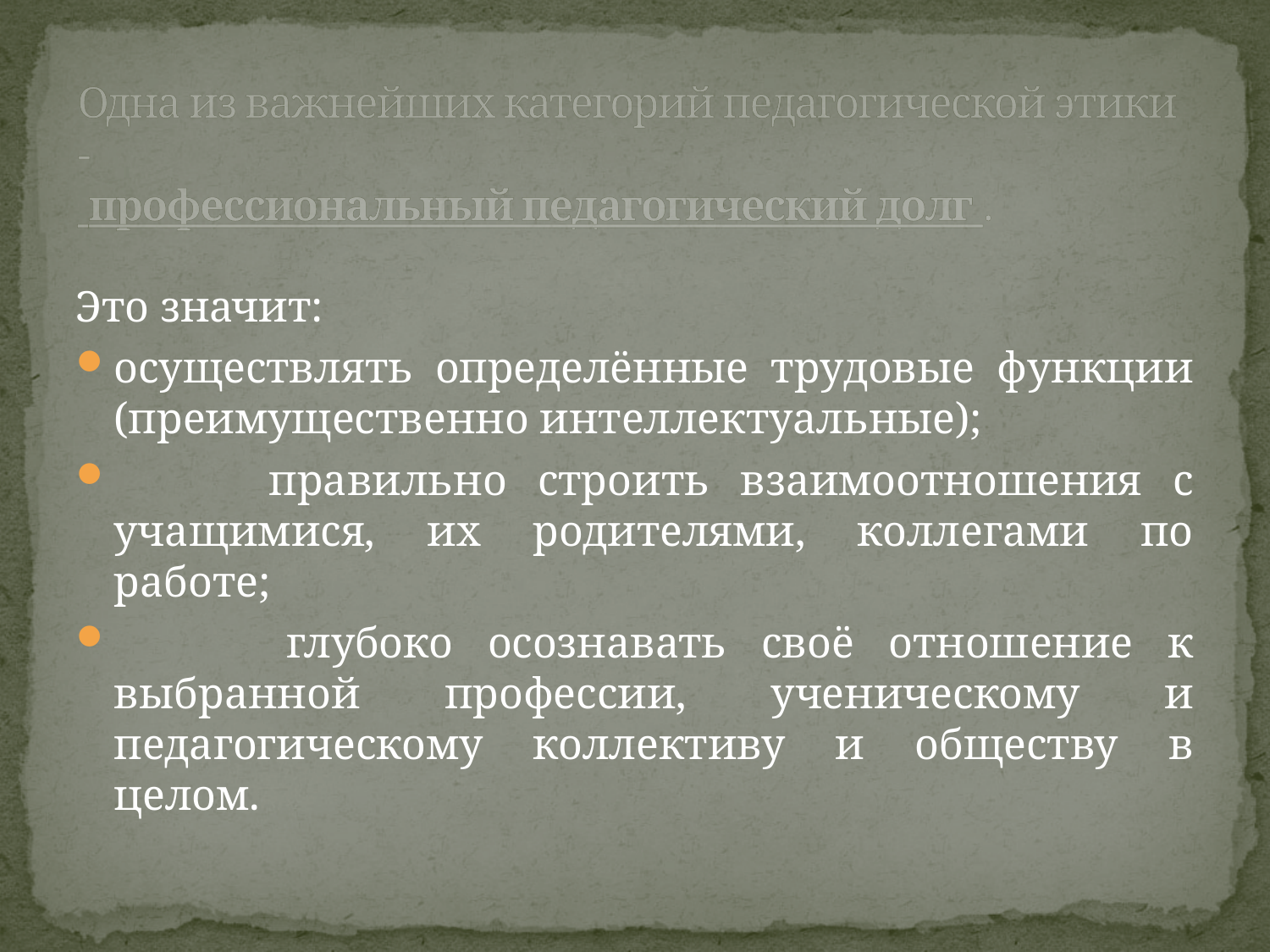

# Одна из важнейших категорий педагогической этики - профессиональный педагогический долг .

Это значит:
осуществлять определённые трудовые функции (преимущественно интеллектуальные);
     правильно строить взаимоотношения с учащимися, их родителями, коллегами по работе;
     глубоко осознавать своё отношение к выбранной профессии, ученическому и педагогическому коллективу и обществу в целом.